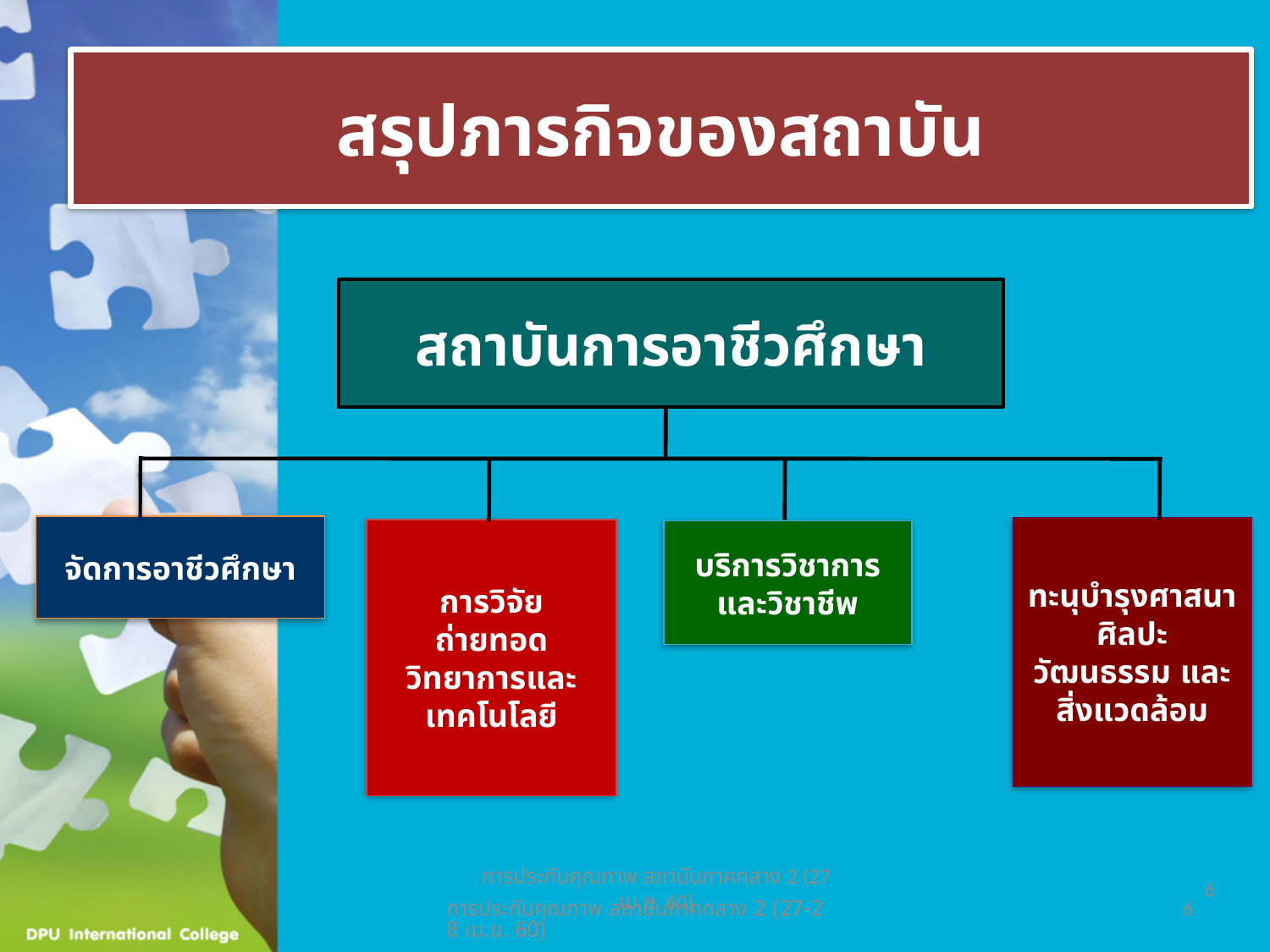

สรุปภารกิจของสถาบัน
สถาบันการอาชีวศึกษา
จัดการอาชีวศึกษา
บริการวิชาการ
และวิชาชีพ
ทะนุบำรุงศาสนา ศิลปะ วัฒนธรรม และสิ่งแวดล้อม
การวิจัย ถ่ายทอดวิทยาการและเทคโนโลยี
การประกันคุณภาพ สถาบันภาคกลาง 2 (27 เม.ย. 60)
6
การประกันคุณภาพ สถาบันภาคกลาง 2 (27-28 เม.ย. 60)
6